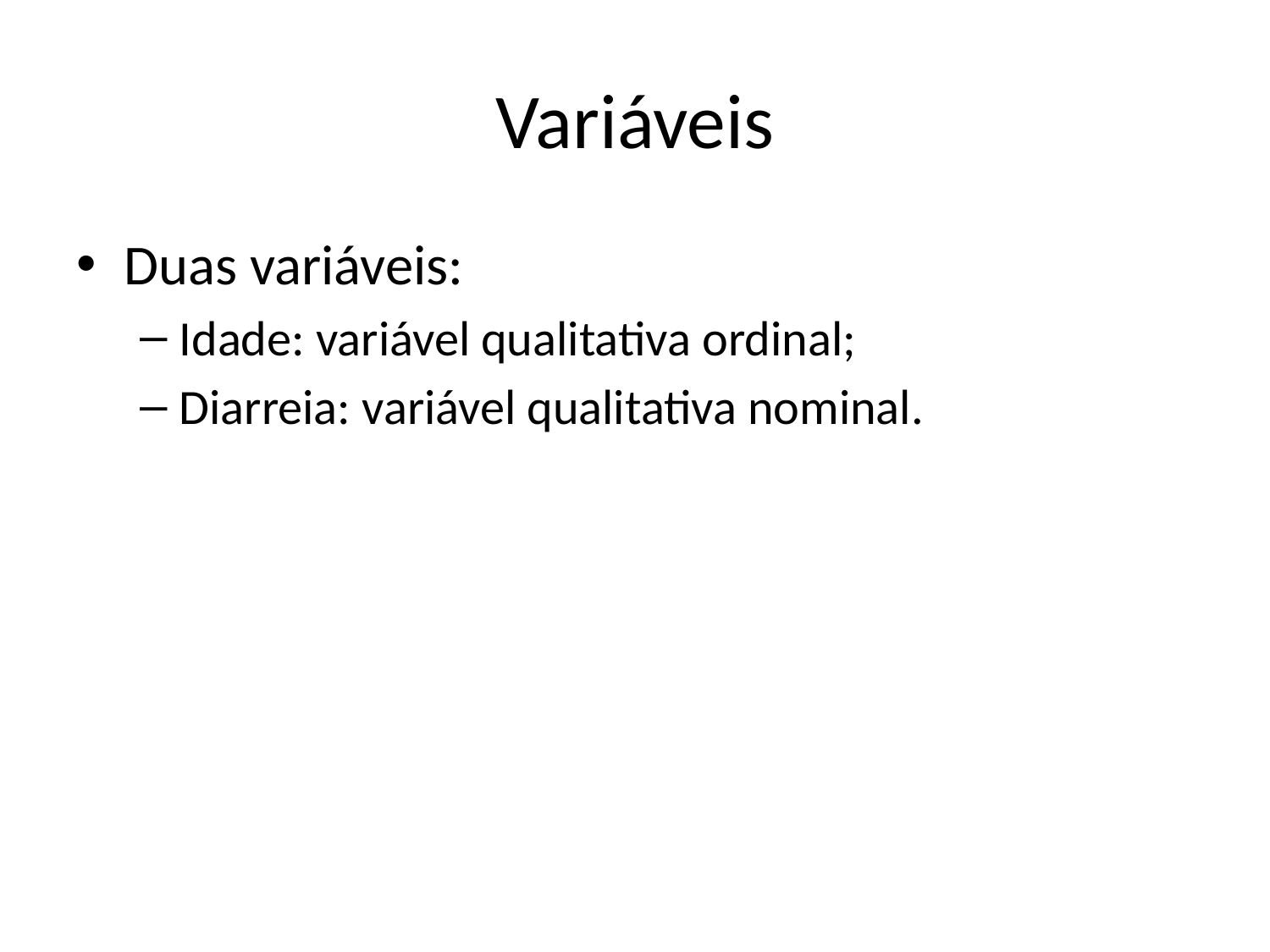

# Variáveis
Duas variáveis:
Idade: variável qualitativa ordinal;
Diarreia: variável qualitativa nominal.